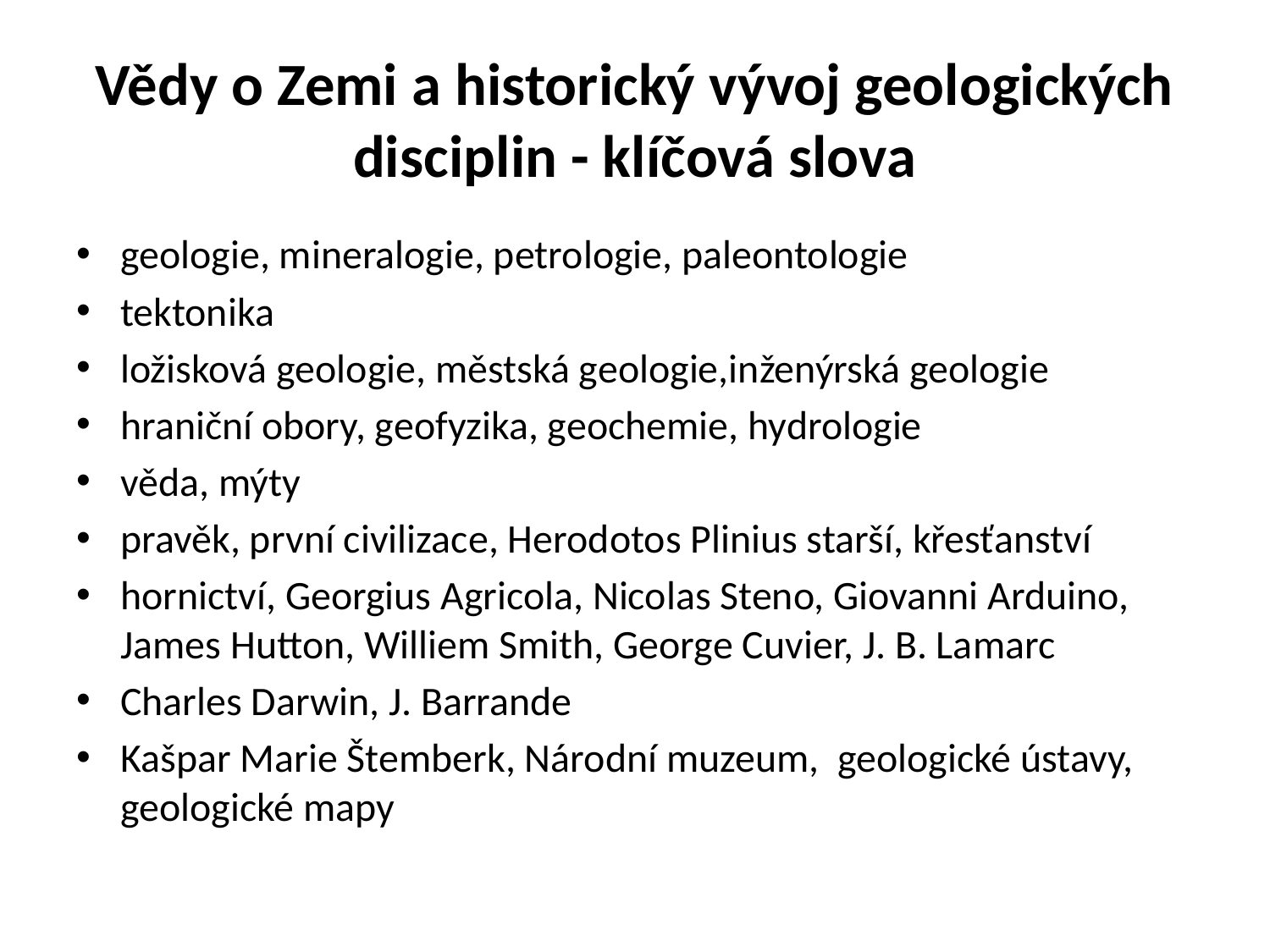

# Vědy o Zemi a historický vývoj geologických disciplin - klíčová slova
geologie, mineralogie, petrologie, paleontologie
tektonika
ložisková geologie, městská geologie,inženýrská geologie
hraniční obory, geofyzika, geochemie, hydrologie
věda, mýty
pravěk, první civilizace, Herodotos Plinius starší, křesťanství
hornictví, Georgius Agricola, Nicolas Steno, Giovanni Arduino, James Hutton, Williem Smith, George Cuvier, J. B. Lamarc
Charles Darwin, J. Barrande
Kašpar Marie Štemberk, Národní muzeum,  geologické ústavy, geologické mapy